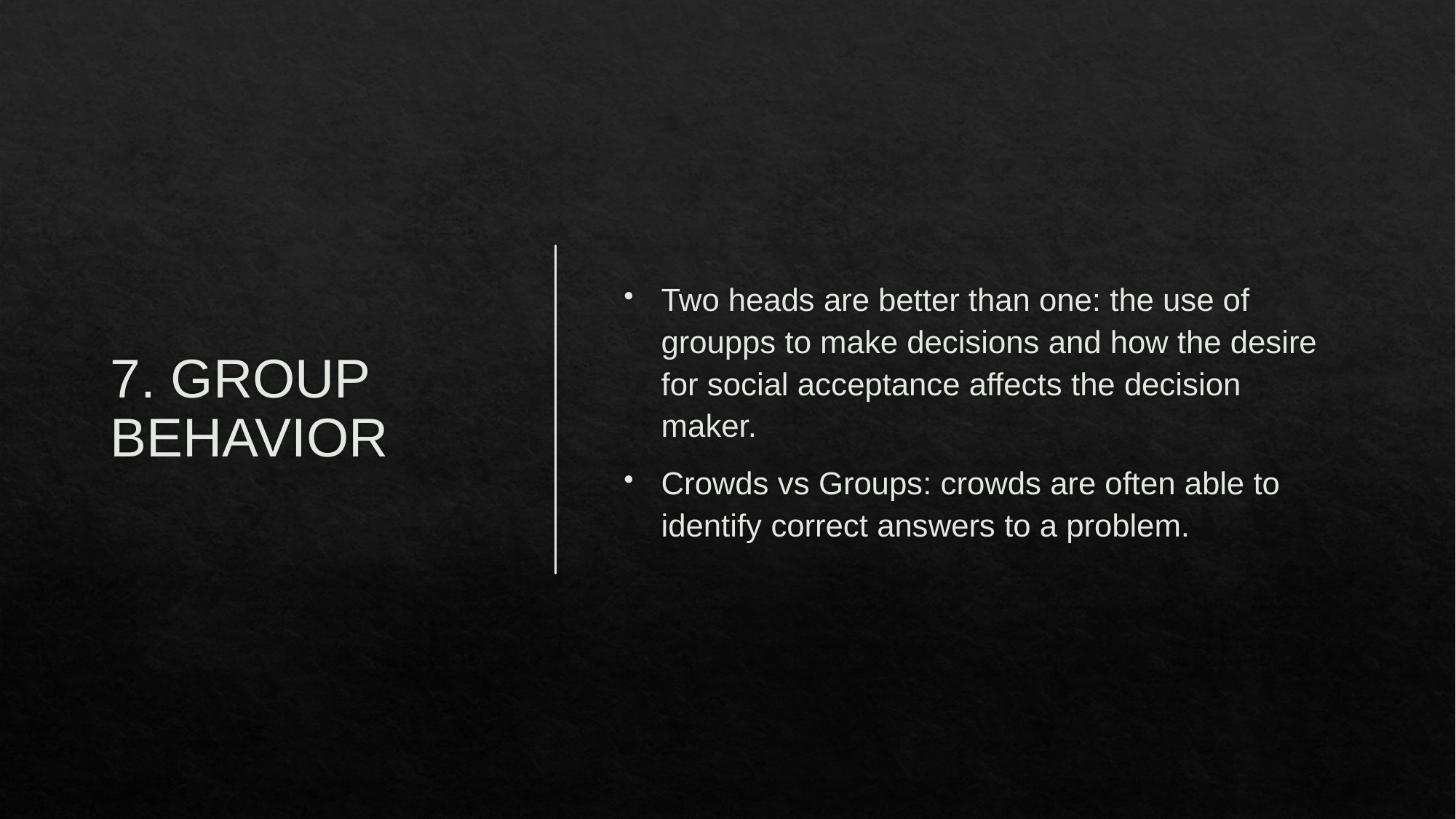

# 7. GROUP BEHAVIOR
Two heads are better than one: the use of groupps to make decisions and how the desire for social acceptance affects the decision maker.
Crowds vs Groups: crowds are often able to identify correct answers to a problem.